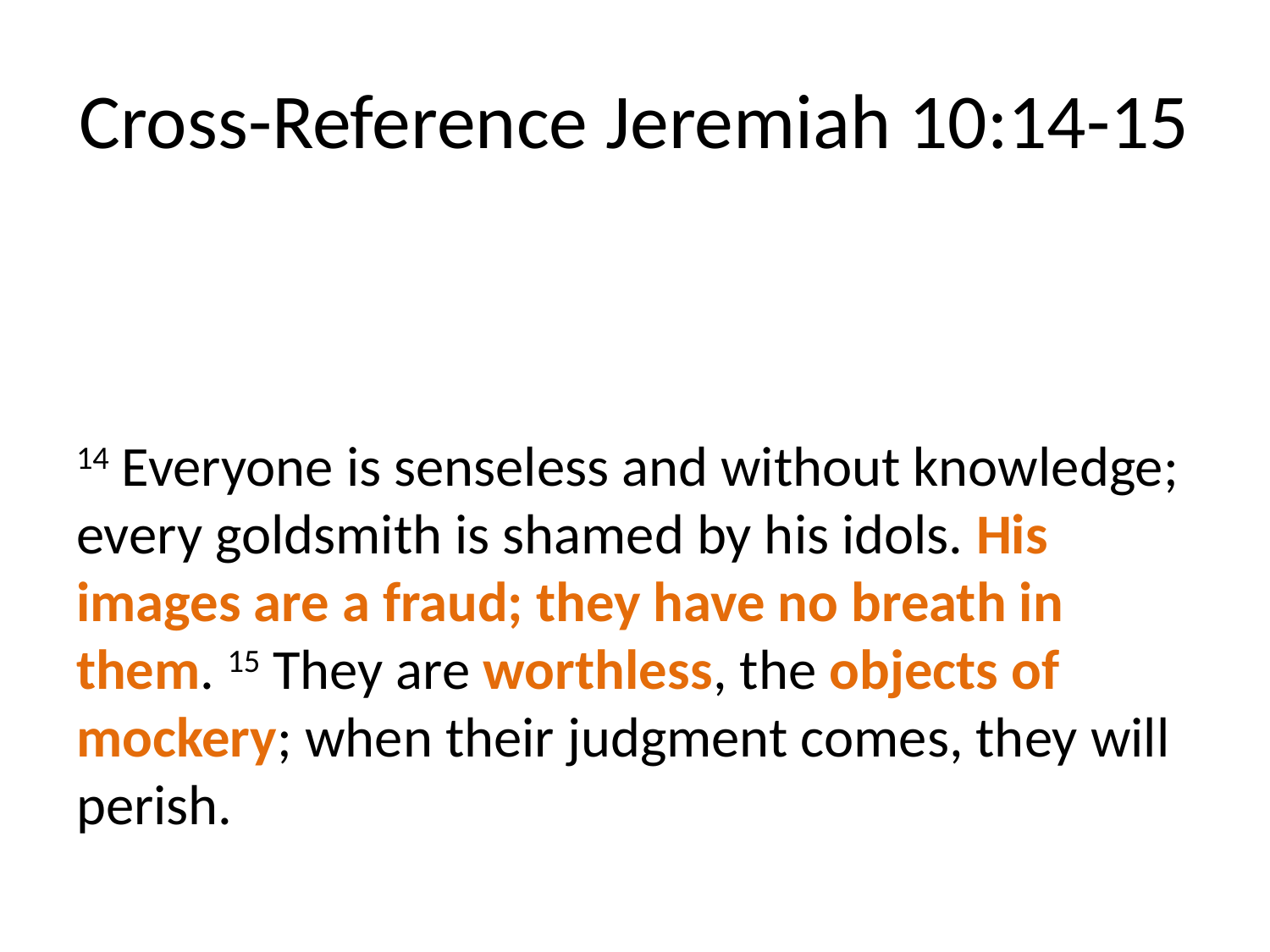

# Cross-Reference Jeremiah 10:14-15

14 Everyone is senseless and without knowledge; every goldsmith is shamed by his idols. His images are a fraud; they have no breath in them. 15 They are worthless, the objects of mockery; when their judgment comes, they will perish.